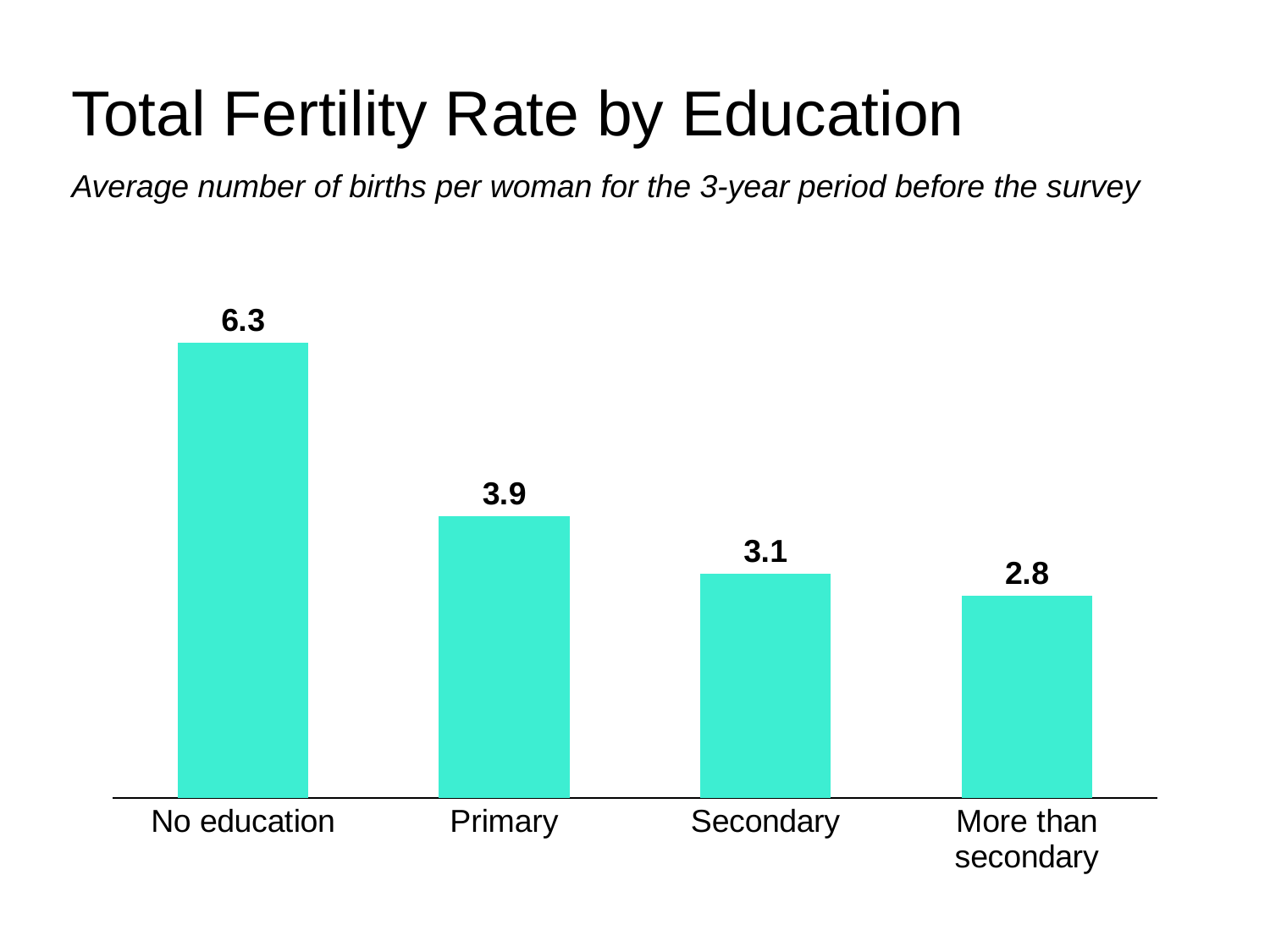

# Total Fertility Rate by Education
Average number of births per woman for the 3-year period before the survey

### Chart

| Category | Column1 |
|---|---|
| No education | 6.3 |
| Primary | 3.9 |
| Secondary | 3.1 |
| More than secondary | 2.8 |